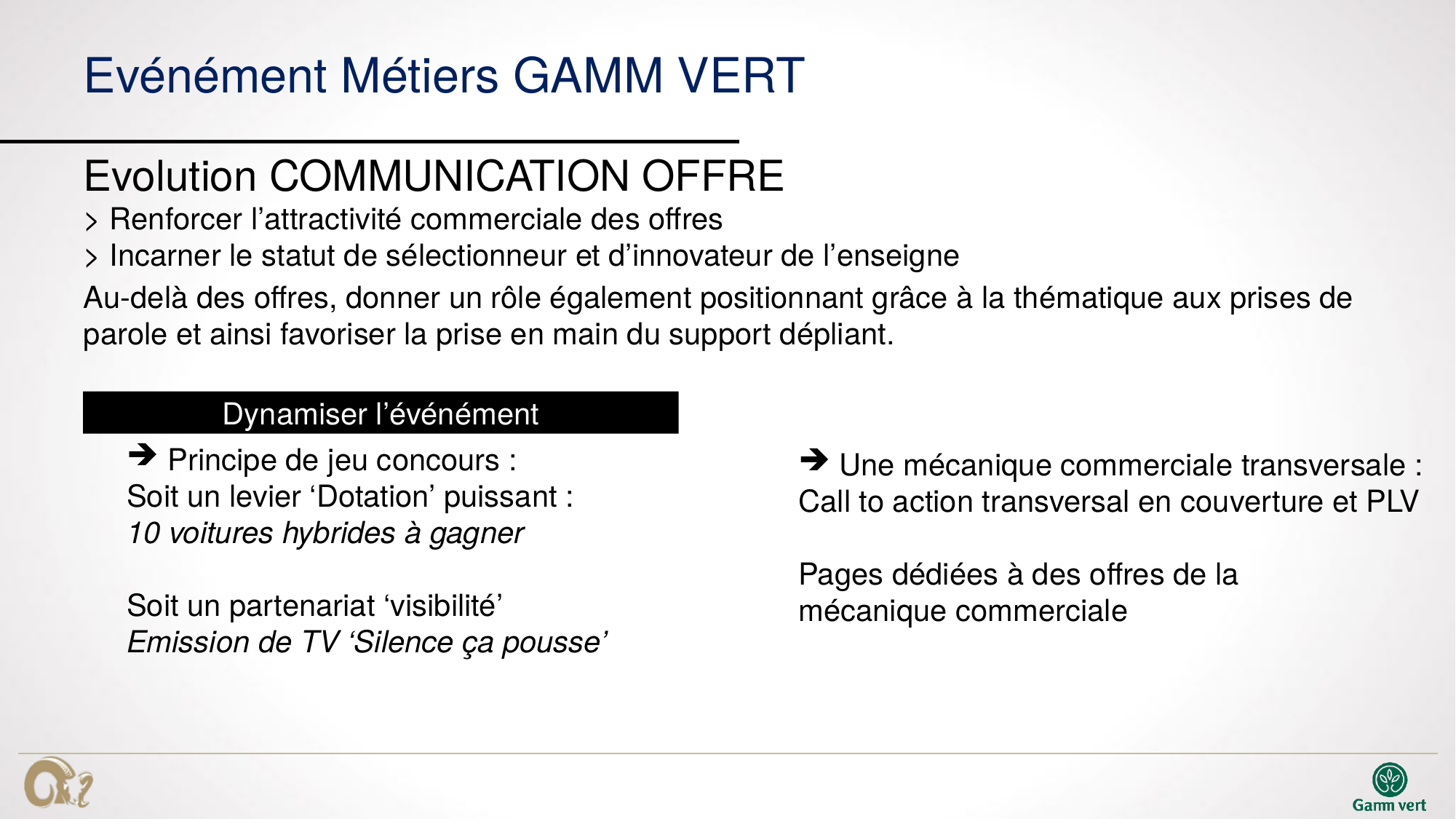

# Evénément Métiers GAMM VERT
Evolution COMMUNICATION OFFRE
> Renforcer l’attractivité commerciale des offres
> Incarner le statut de sélectionneur et d’innovateur de l’enseigne
Au-delà des offres, donner un rôle également positionnant grâce à la thématique aux prises de parole et ainsi favoriser la prise en main du support dépliant.
Dynamiser l’événément
Principe de jeu concours :
Soit un levier ‘Dotation’ puissant :
10 voitures hybrides à gagner

Soit un partenariat ‘visibilité’
Emission de TV ‘Silence ça pousse’

Une mécanique commerciale transversale :
Call to action transversal en couverture et PLV
Pages dédiées à des offres de la
mécanique commerciale